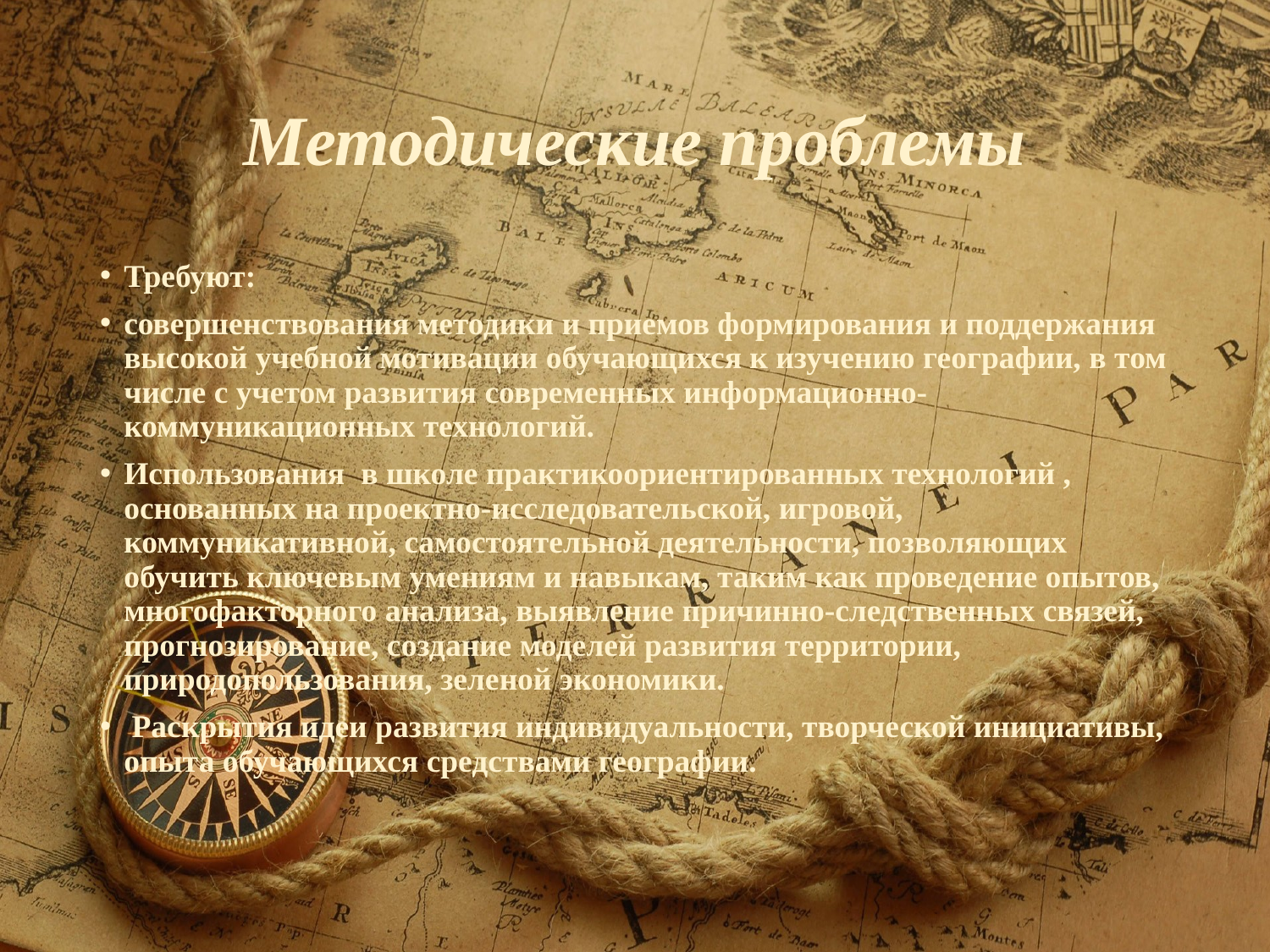

# Методические проблемы
Требуют:
совершенствования методики и приемов формирования и поддержания высокой учебной мотивации обучающихся к изучению географии, в том числе с учетом развития современных информационно- коммуникационных технологий.
Использования  в школе практикоориентированных технологий , основанных на проектно-исследовательской, игровой, коммуникативной, самостоятельной деятельности, позволяющих обучить ключевым умениям и навыкам, таким как проведение опытов, многофакторного анализа, выявление причинно-следственных связей, прогнозирование, создание моделей развития территории, природопользования, зеленой экономики.
 Раскрытия идеи развития индивидуальности, творческой инициативы, опыта обучающихся средствами географии.